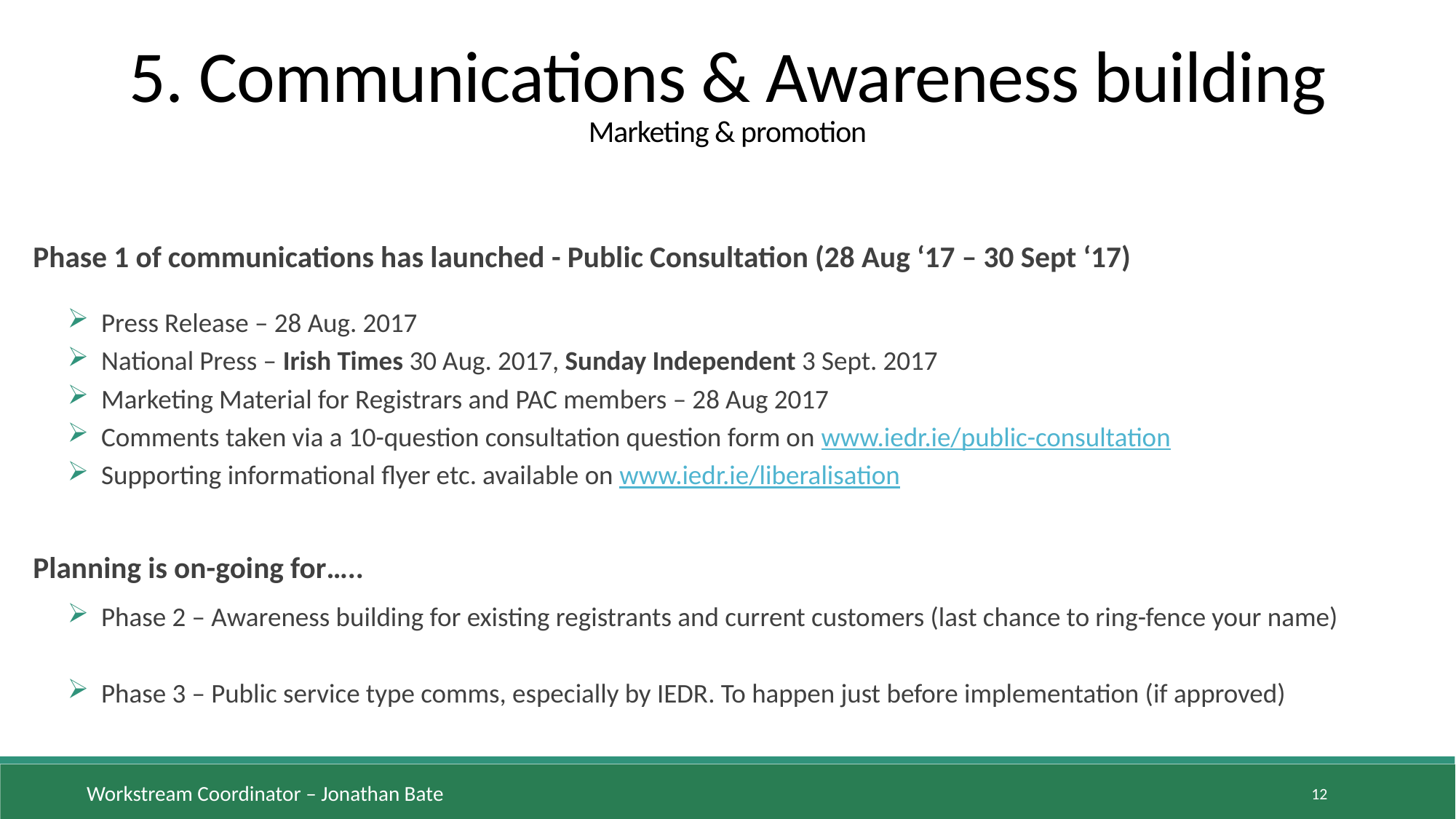

5. Communications & Awareness building
Marketing & promotion

Phase 1 of communications has launched - Public Consultation (28 Aug ‘17 – 30 Sept ‘17)

Press Release – 28 Aug. 2017
National Press – Irish Times 30 Aug. 2017, Sunday Independent 3 Sept. 2017
Marketing Material for Registrars and PAC members – 28 Aug 2017
Comments taken via a 10-question consultation question form on www.iedr.ie/public-consultation
Supporting informational flyer etc. available on www.iedr.ie/liberalisation

Planning is on-going for…..

Phase 2 – Awareness building for existing registrants and current customers (last chance to ring-fence your name)

Phase 3 – Public service type comms, especially by IEDR. To happen just before implementation (if approved)

12
Workstream Coordinator – Jonathan Bate